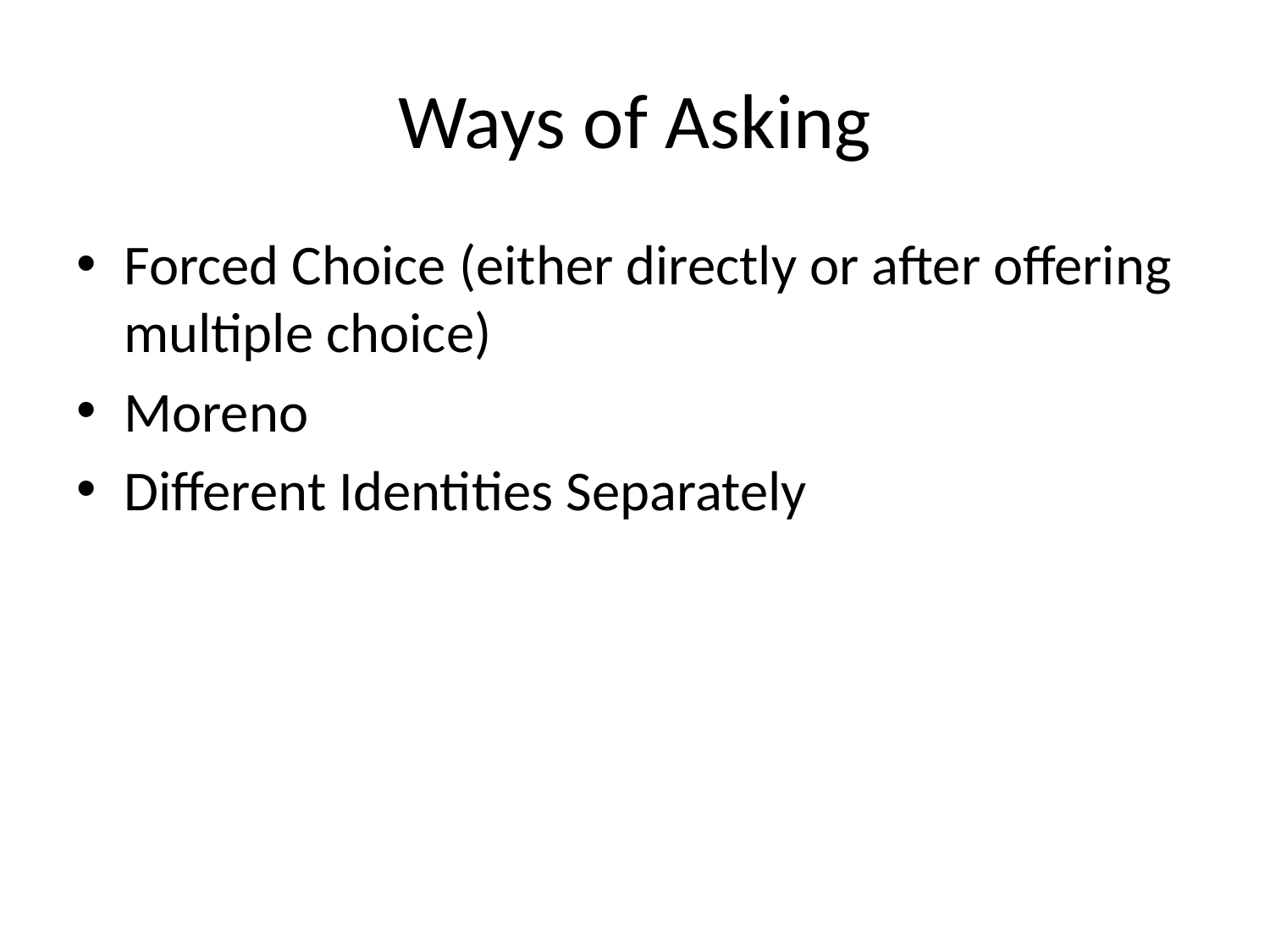

# Ways of Asking
Forced Choice (either directly or after offering multiple choice)
Moreno
Different Identities Separately